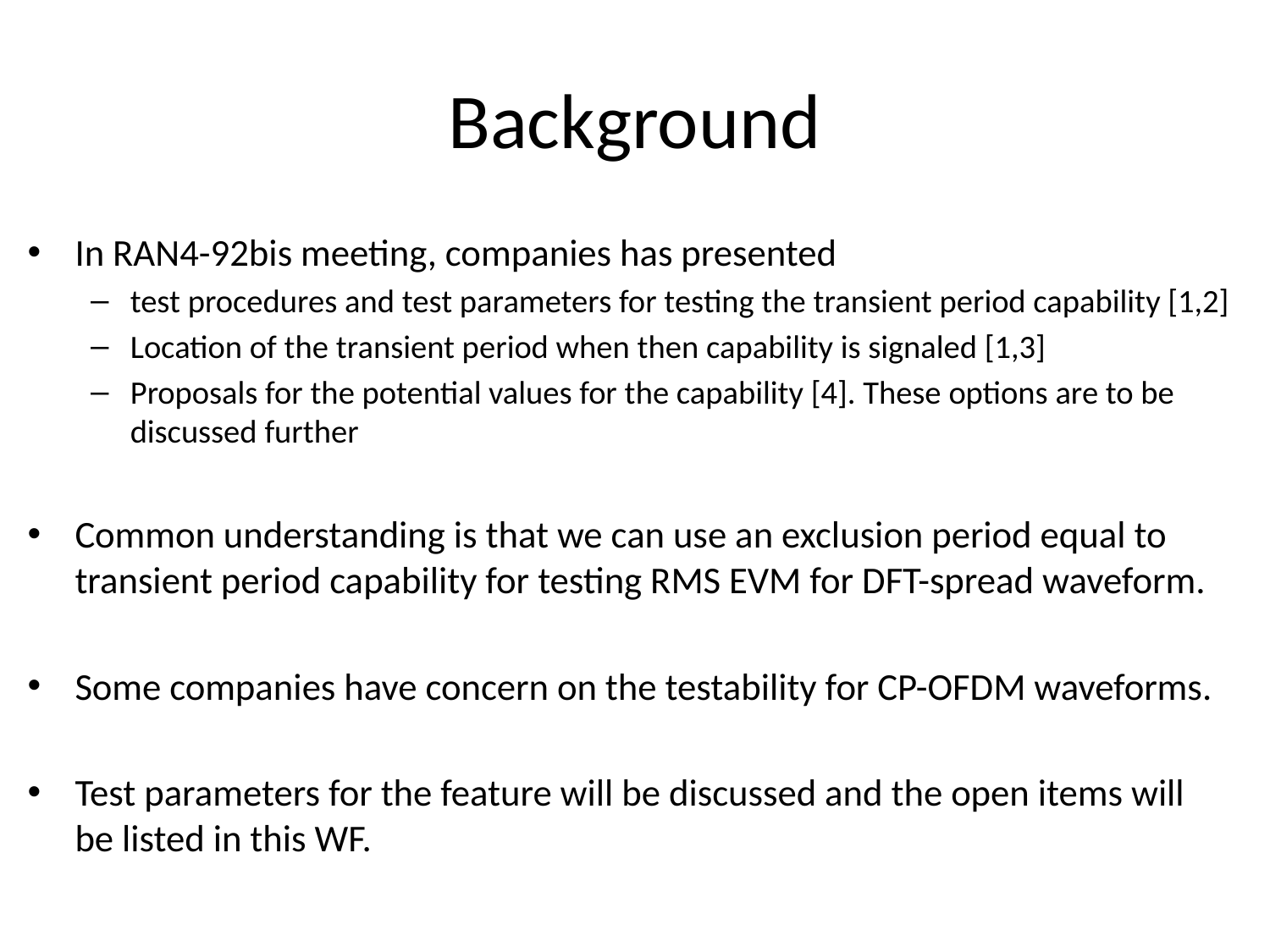

# Background
In RAN4-92bis meeting, companies has presented
test procedures and test parameters for testing the transient period capability [1,2]
Location of the transient period when then capability is signaled [1,3]
Proposals for the potential values for the capability [4]. These options are to be discussed further

Common understanding is that we can use an exclusion period equal to transient period capability for testing RMS EVM for DFT-spread waveform.

Some companies have concern on the testability for CP-OFDM waveforms.

Test parameters for the feature will be discussed and the open items will be listed in this WF.